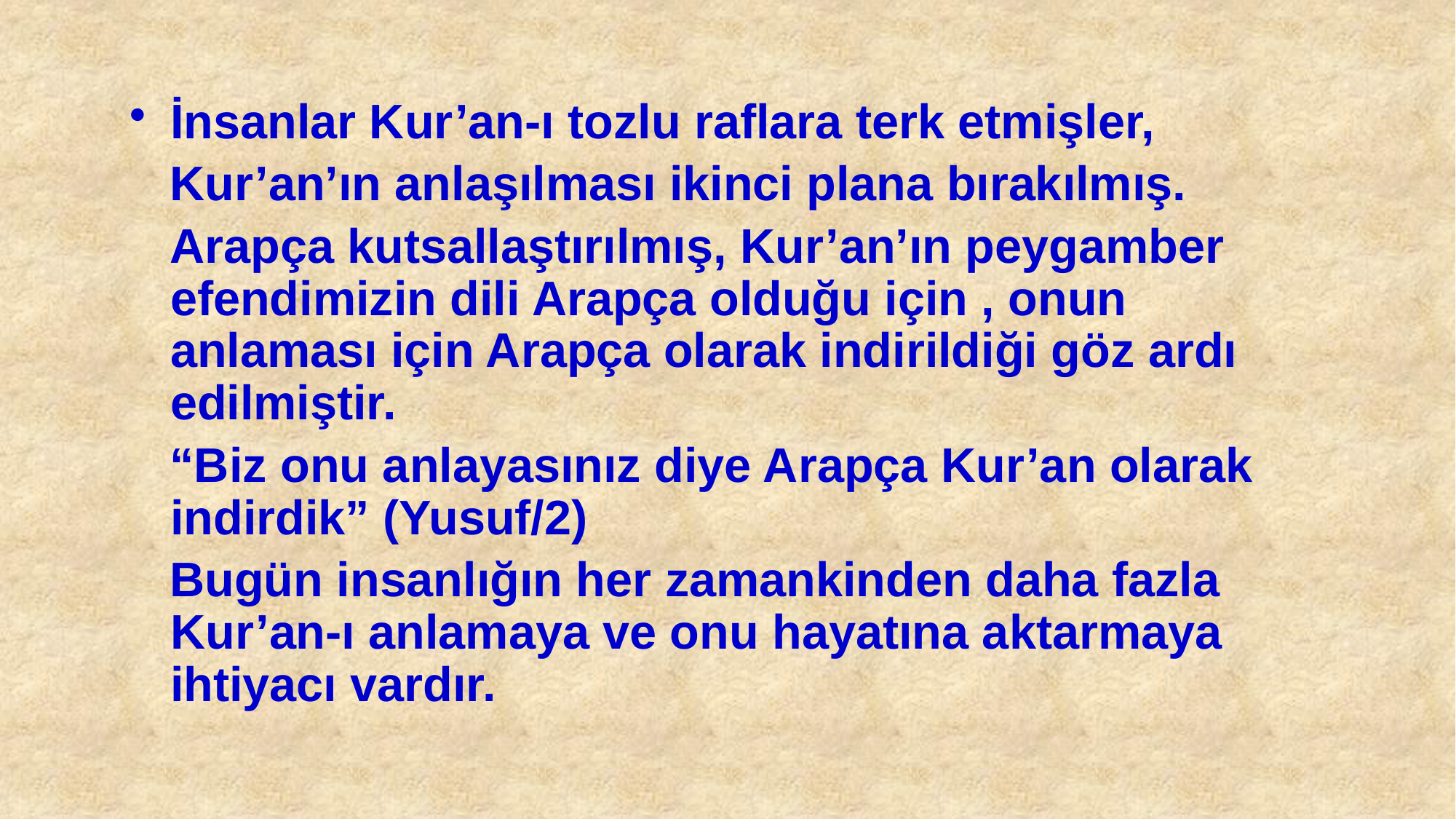

İnsanlar Kur’an-ı tozlu raflara terk etmişler,
   Kur’an’ın anlaşılması ikinci plana bırakılmış.
   Arapça kutsallaştırılmış, Kur’an’ın peygamber efendimizin dili Arapça olduğu için , onun anlaması için Arapça olarak indirildiği göz ardı edilmiştir.
   “Biz onu anlayasınız diye Arapça Kur’an olarak indirdik” (Yusuf/2)
   Bugün insanlığın her zamankinden daha fazla Kur’an-ı anlamaya ve onu hayatına aktarmaya ihtiyacı vardır.